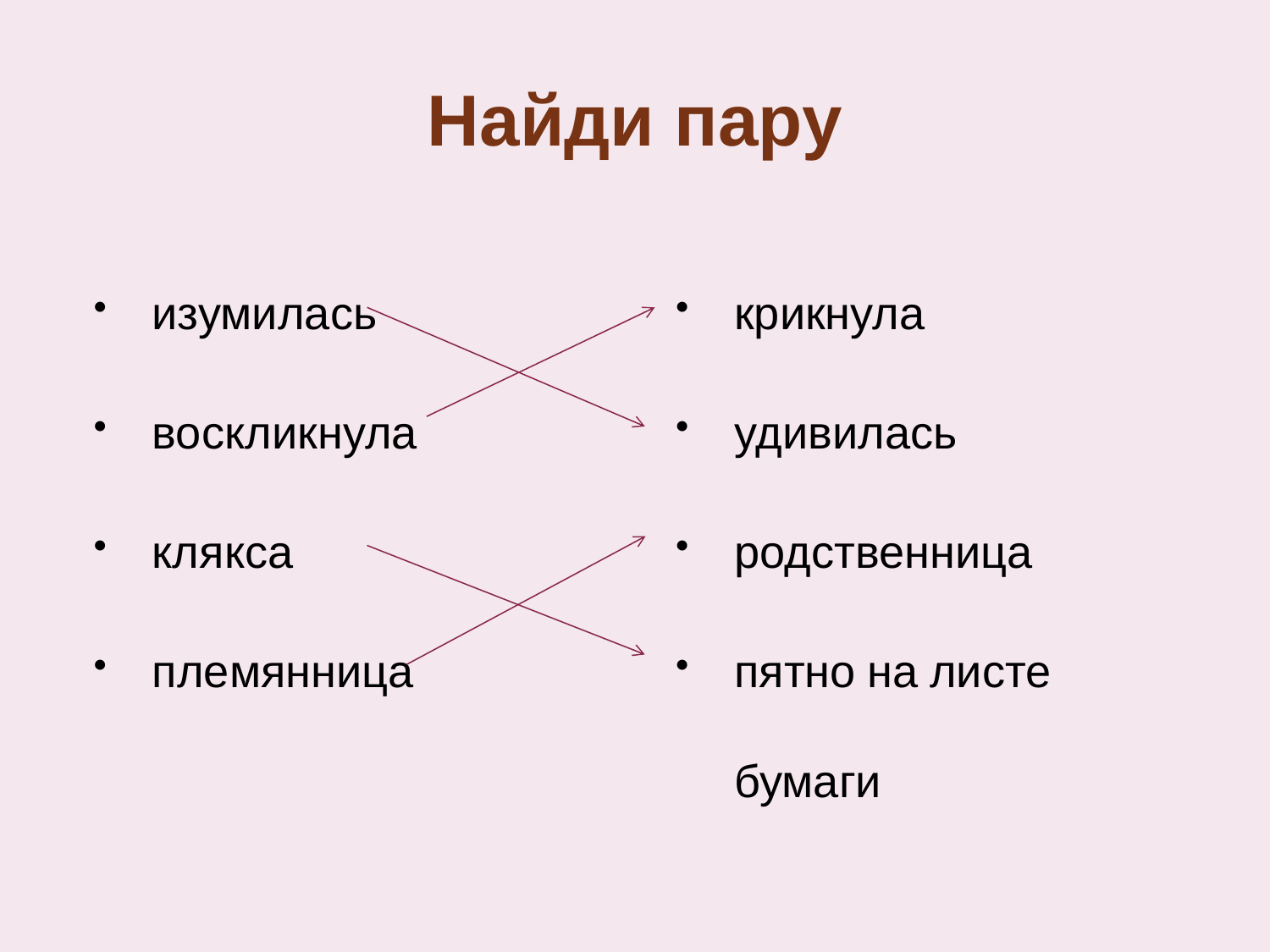

# Найди пару
изумилась
воскликнула
клякса
племянница
крикнула
удивилась
родственница
пятно на листе бумаги